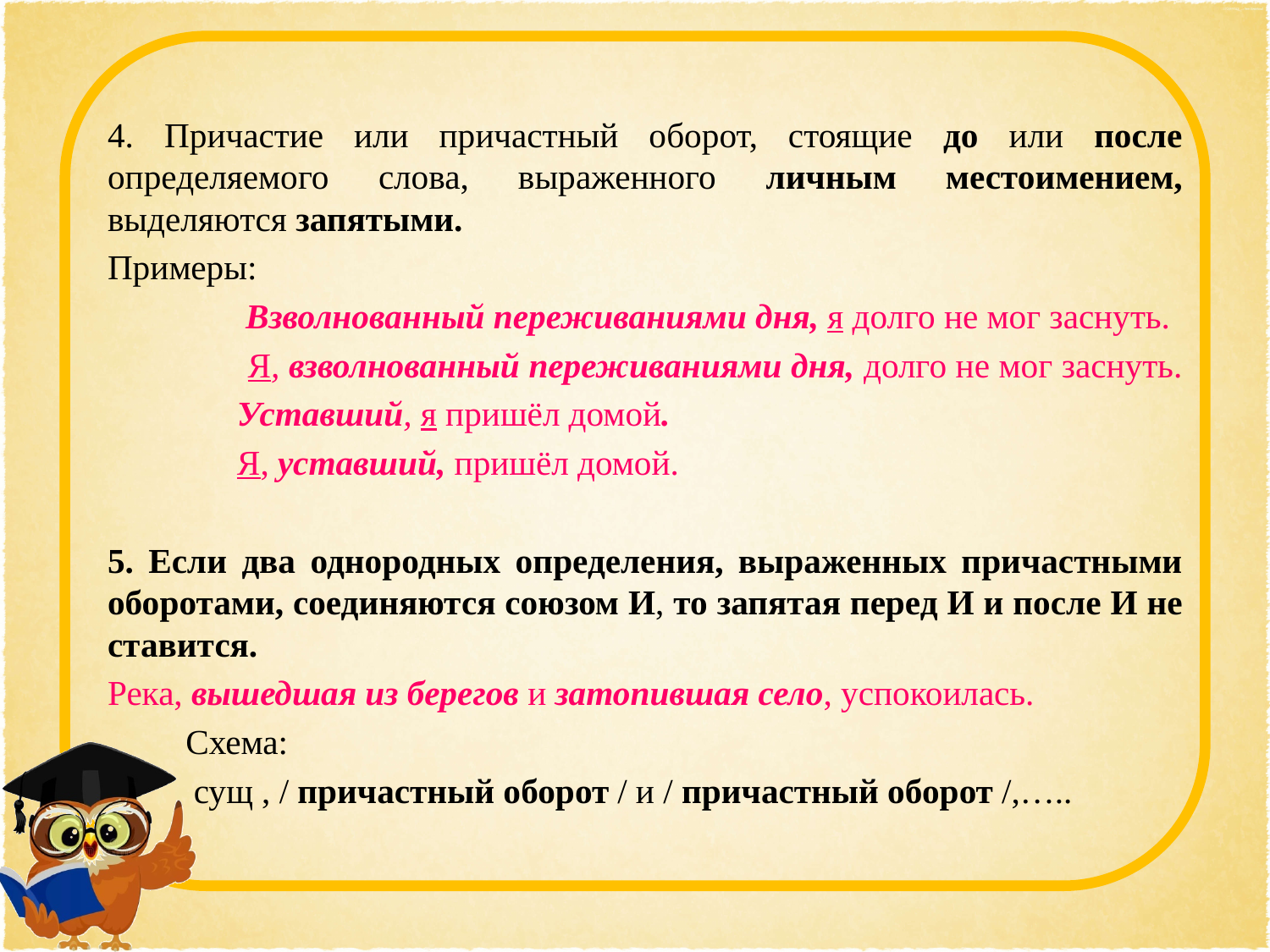

4. Причастие или причастный оборот, стоящие до или после определяемого слова, выраженного личным местоимением, выделяются запятыми.
Примеры:
      Взволнованный переживаниями дня, я долго не мог заснуть.
      Я, взволнованный переживаниями дня, долго не мог заснуть.
     Уставший, я пришёл домой.
     Я, уставший, пришёл домой.

5. Если два однородных определения, выраженных причастными оборотами, соединяются союзом И, то запятая перед И и после И не ставится.
Река, вышедшая из берегов и затопившая село, успокоилась.
         Схема:
сущ , / причастный оборот / и / причастный оборот /,…..